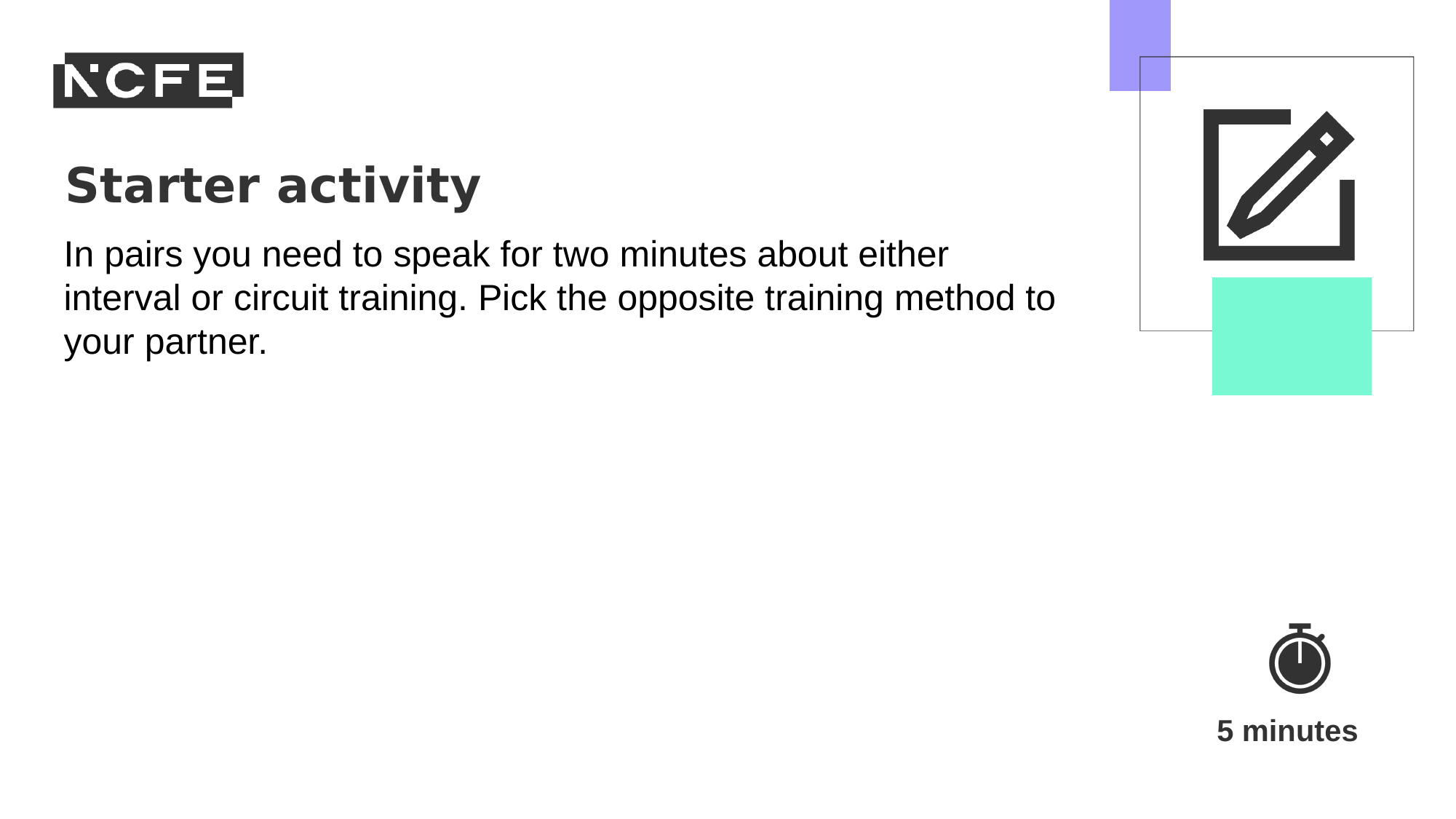

In pairs you need to speak for two minutes about either interval or circuit training. Pick the opposite training method to your partner.
5 minutes